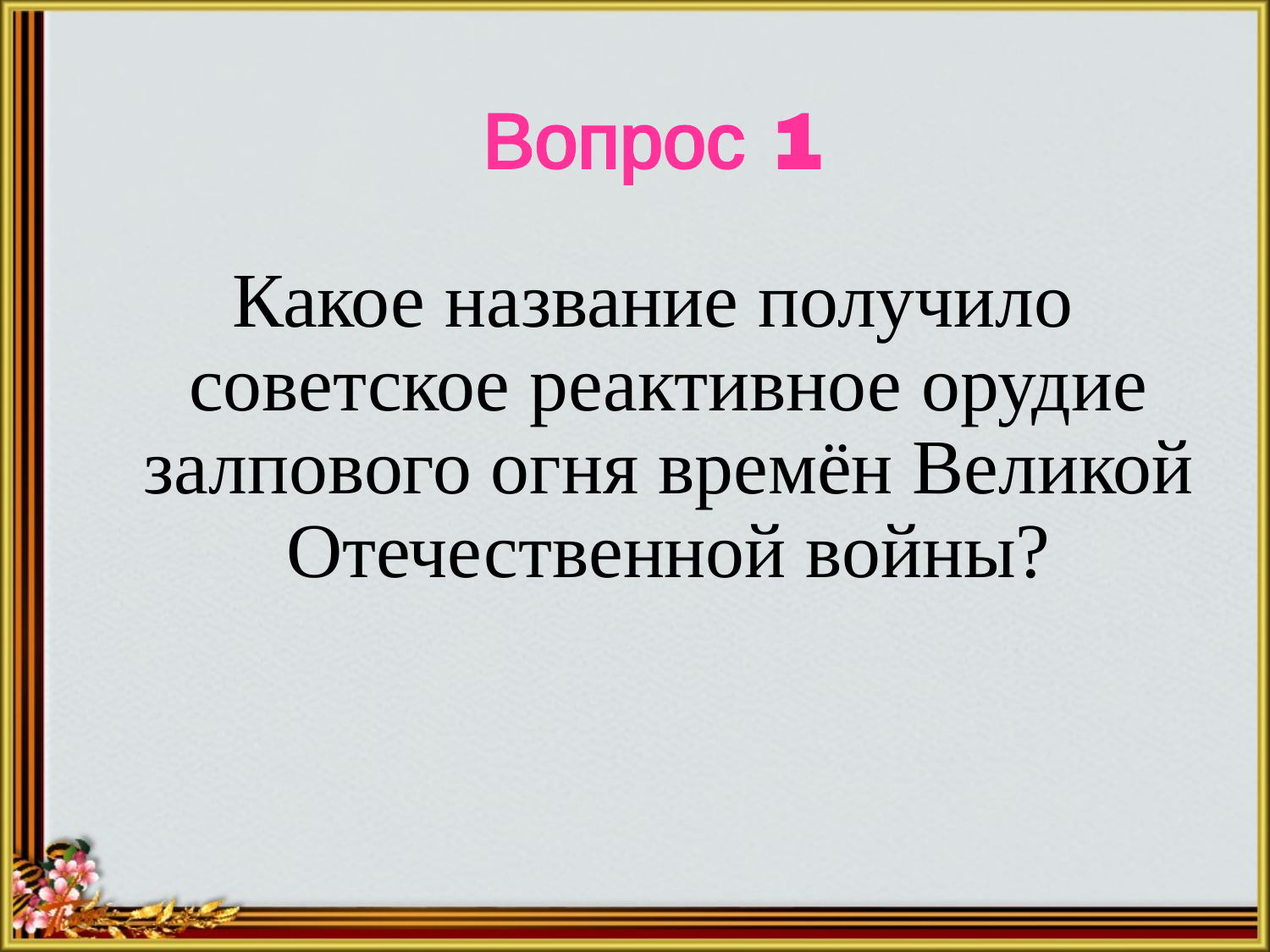

# Вопрос 1
Какое название получило советское реактивное орудие залпового огня времён Великой Отечественной войны?